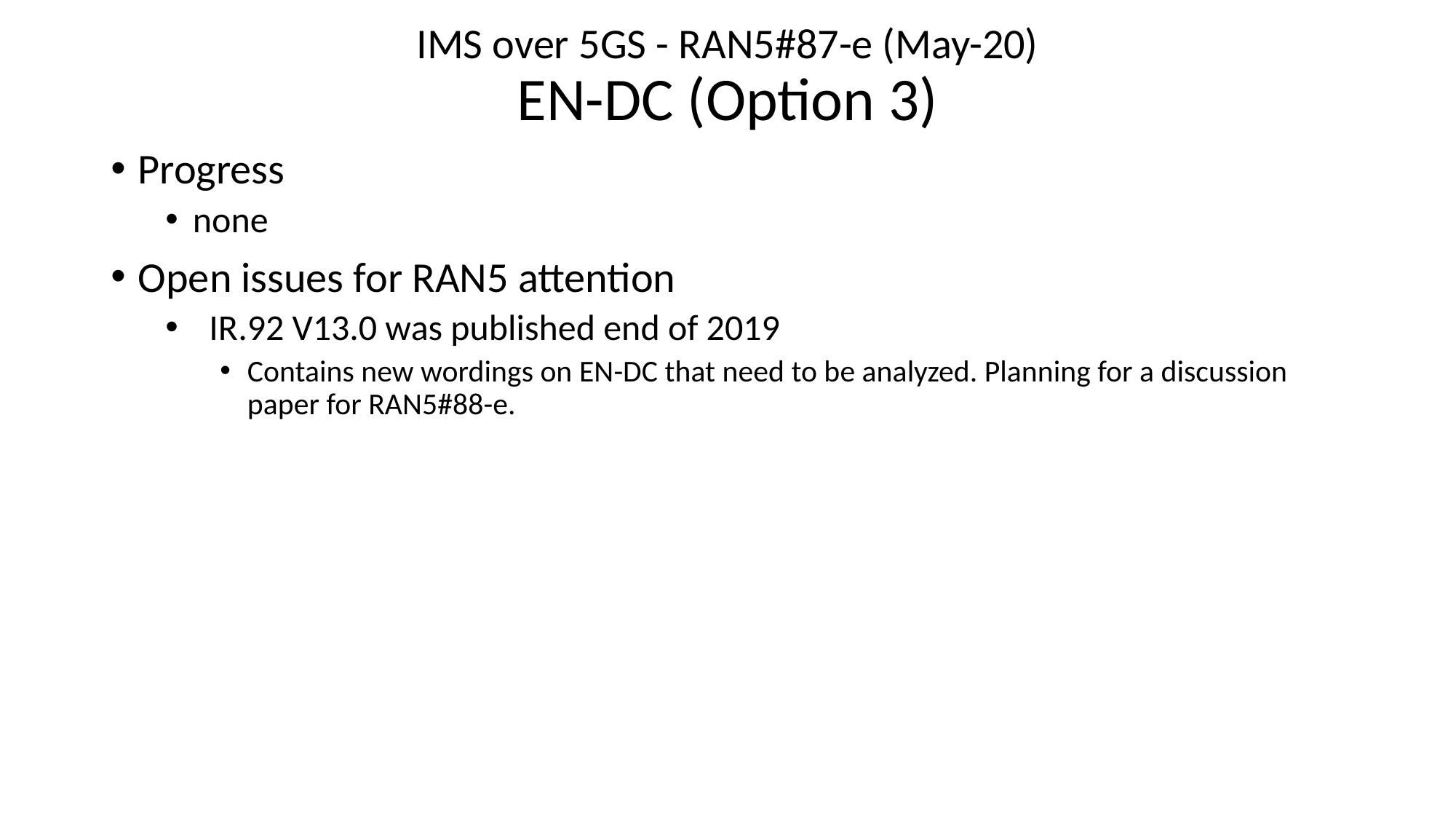

# IMS over 5GS - RAN5#87-e (May-20) EN-DC (Option 3)
Progress
none
Open issues for RAN5 attention
  IR.92 V13.0 was published end of 2019
Contains new wordings on EN-DC that need to be analyzed. Planning for a discussion paper for RAN5#88-e.